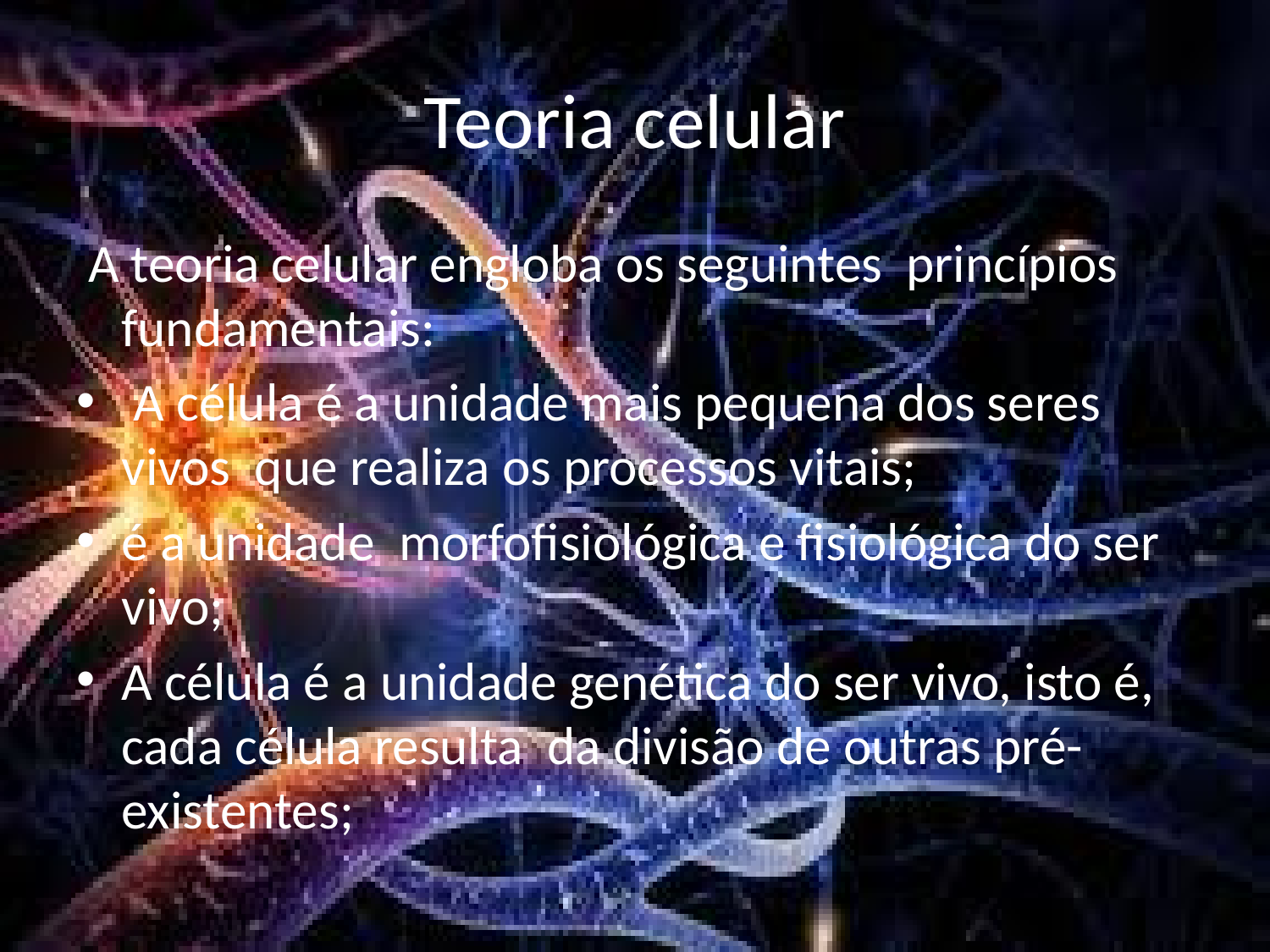

# Teoria celular
 A teoria celular engloba os seguintes  princípios fundamentais:
 A célula é a unidade mais pequena dos seres vivos  que realiza os processos vitais;
é a unidade  morfofisiológica e fisiológica do ser vivo;
A célula é a unidade genética do ser vivo, isto é, cada célula resulta  da divisão de outras pré-existentes;